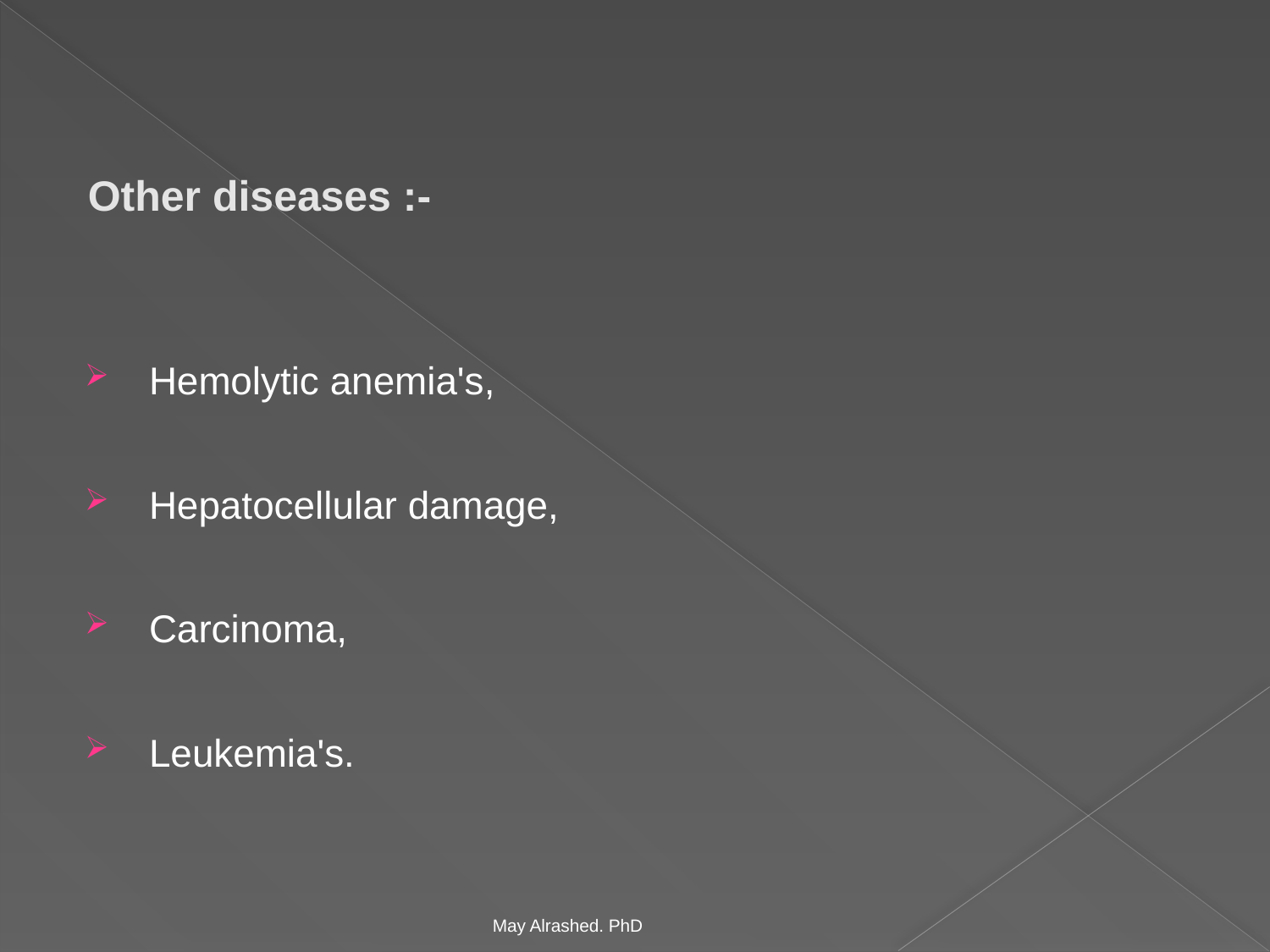

Other diseases :-

 Hemolytic anemia's,
 Hepatocellular damage,
 Carcinoma,
 Leukemia's.

May Alrashed. PhD